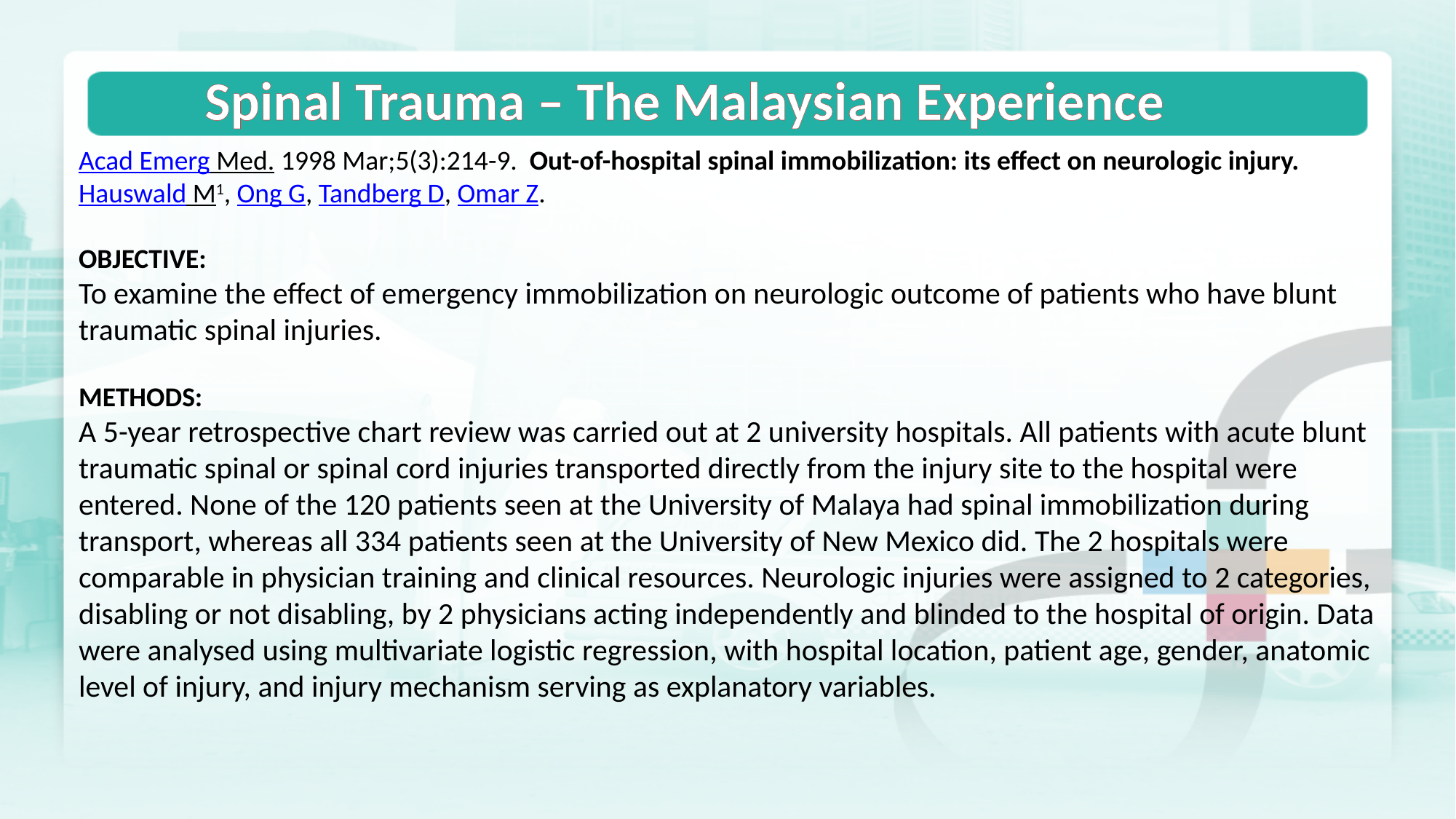

Spinal Trauma – The Malaysian Experience
Acad Emerg Med. 1998 Mar;5(3):214-9.  Out-of-hospital spinal immobilization: its effect on neurologic injury.
Hauswald M1, Ong G, Tandberg D, Omar Z.

OBJECTIVE:
To examine the effect of emergency immobilization on neurologic outcome of patients who have blunt traumatic spinal injuries.

METHODS:
A 5-year retrospective chart review was carried out at 2 university hospitals. All patients with acute blunt traumatic spinal or spinal cord injuries transported directly from the injury site to the hospital were entered. None of the 120 patients seen at the University of Malaya had spinal immobilization during transport, whereas all 334 patients seen at the University of New Mexico did. The 2 hospitals were comparable in physician training and clinical resources. Neurologic injuries were assigned to 2 categories, disabling or not disabling, by 2 physicians acting independently and blinded to the hospital of origin. Data were analysed using multivariate logistic regression, with hospital location, patient age, gender, anatomic level of injury, and injury mechanism serving as explanatory variables.